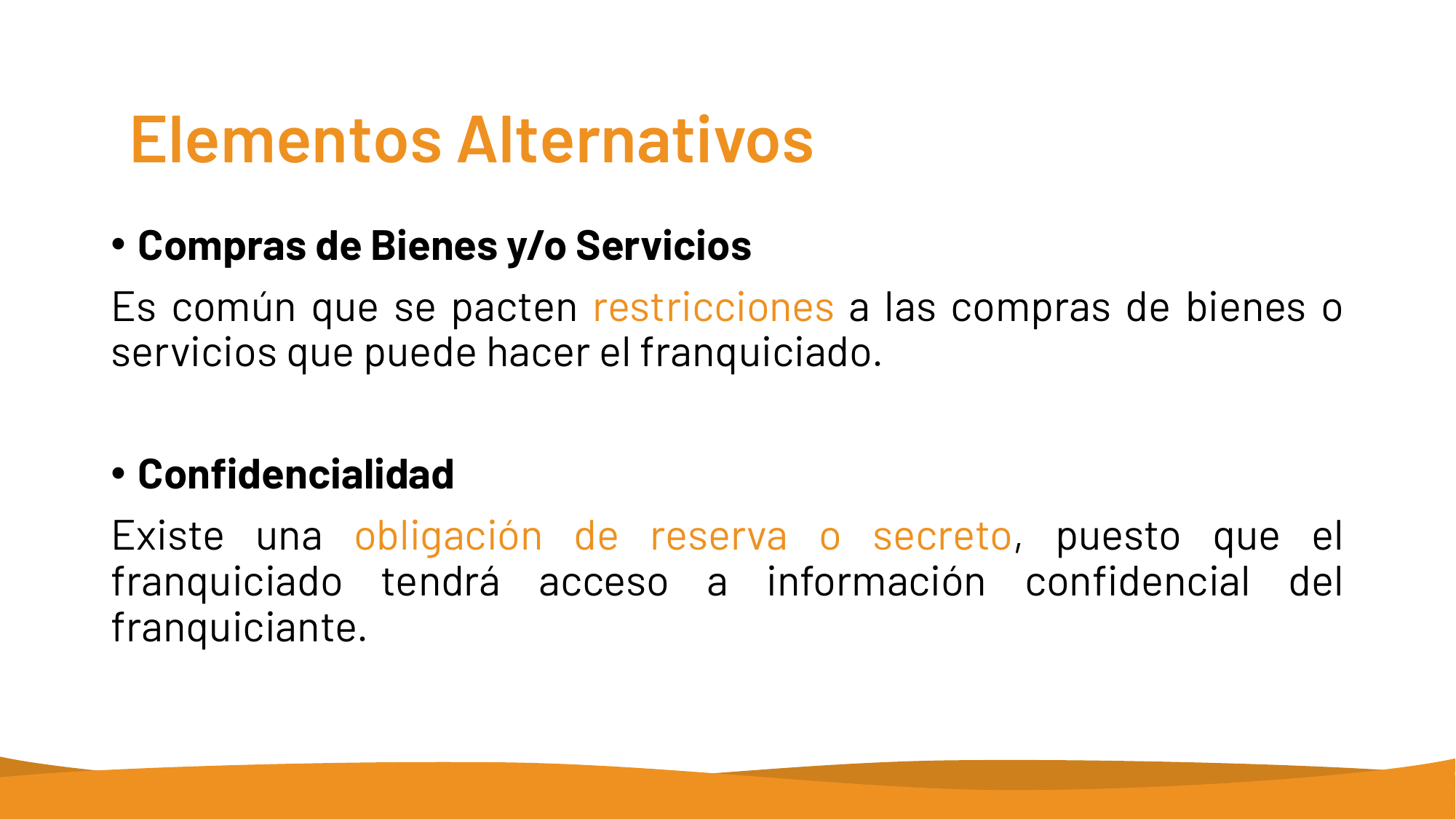

Elementos Alternativos
Compras de Bienes y/o Servicios
Es común que se pacten restricciones a las compras de bienes o servicios que puede hacer el franquiciado.

Confidencialidad
Existe una obligación de reserva o secreto, puesto que el franquiciado tendrá acceso a información confidencial del franquiciante.